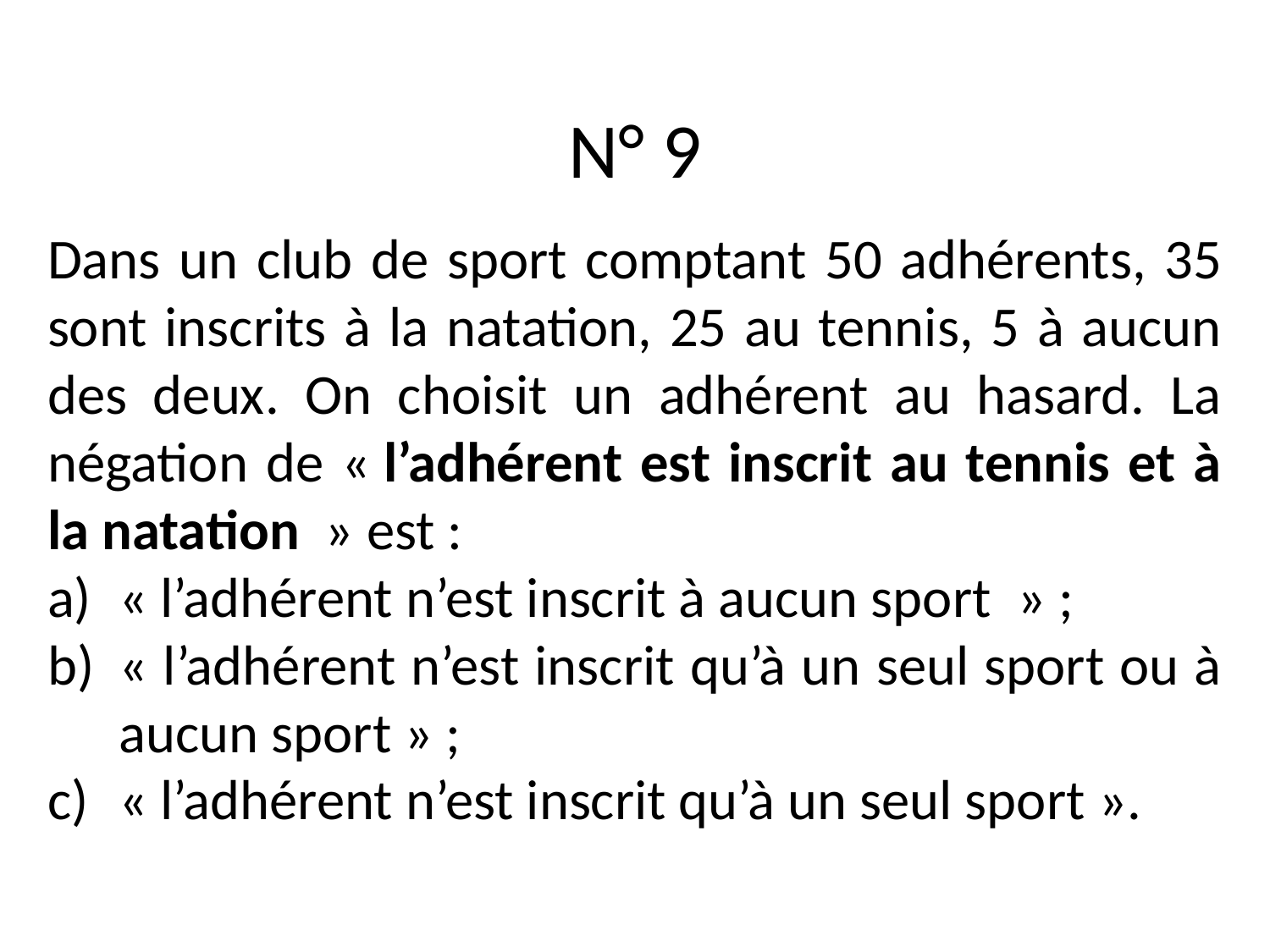

# N° 9
Dans un club de sport comptant 50 adhérents, 35 sont inscrits à la natation, 25 au tennis, 5 à aucun des deux. On choisit un adhérent au hasard. La négation de « l’adhérent est inscrit au tennis et à la natation  » est :
« l’adhérent n’est inscrit à aucun sport  » ;
« l’adhérent n’est inscrit qu’à un seul sport ou à aucun sport » ;
« l’adhérent n’est inscrit qu’à un seul sport ».